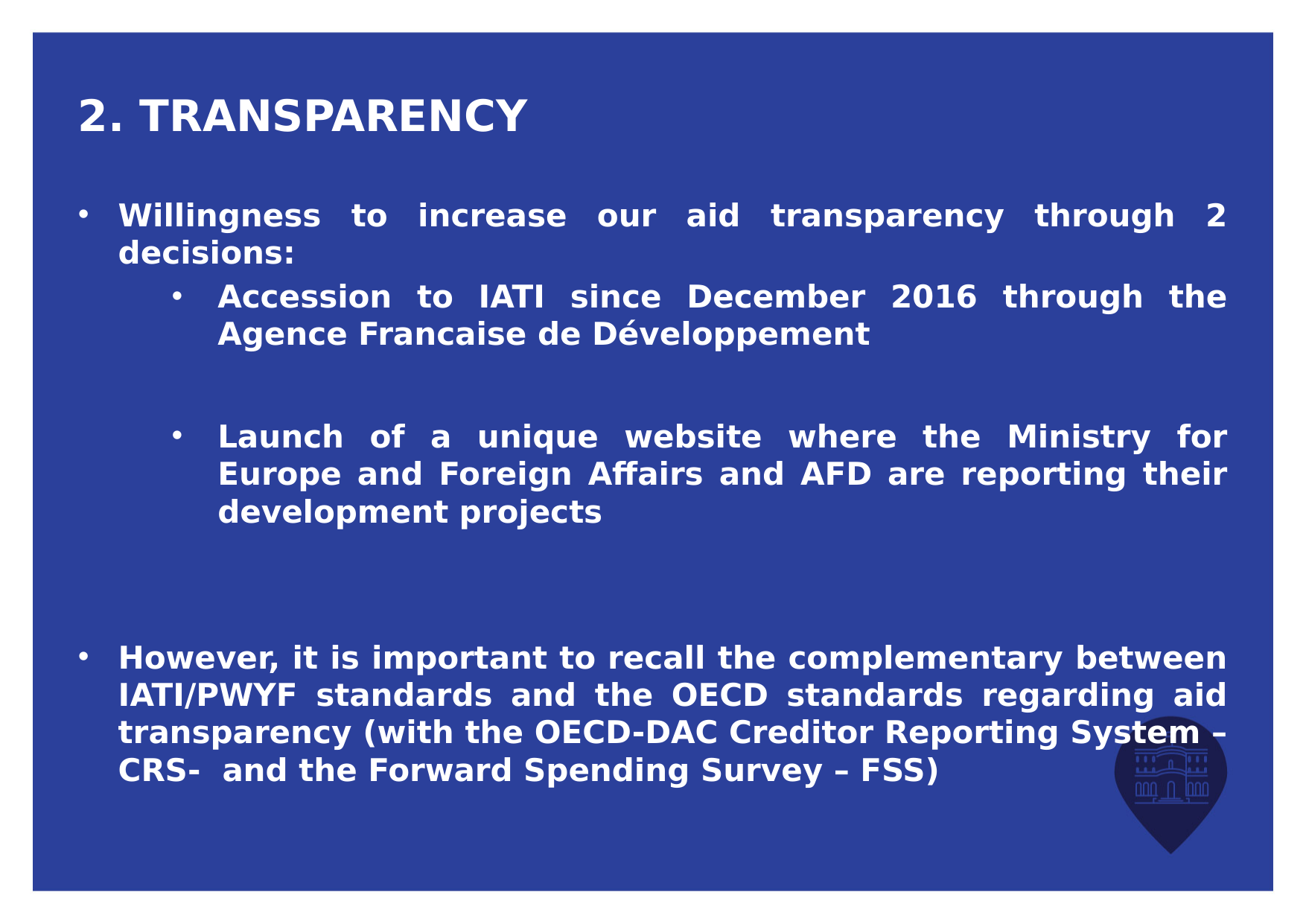

# 2. TRANSPARENCy
Willingness to increase our aid transparency through 2 decisions:
Accession to IATI since December 2016 through the Agence Francaise de Développement

Launch of a unique website where the Ministry for Europe and Foreign Affairs and AFD are reporting their development projects

However, it is important to recall the complementary between IATI/PWYF standards and the OECD standards regarding aid transparency (with the OECD-DAC Creditor Reporting System –CRS-  and the Forward Spending Survey – FSS)